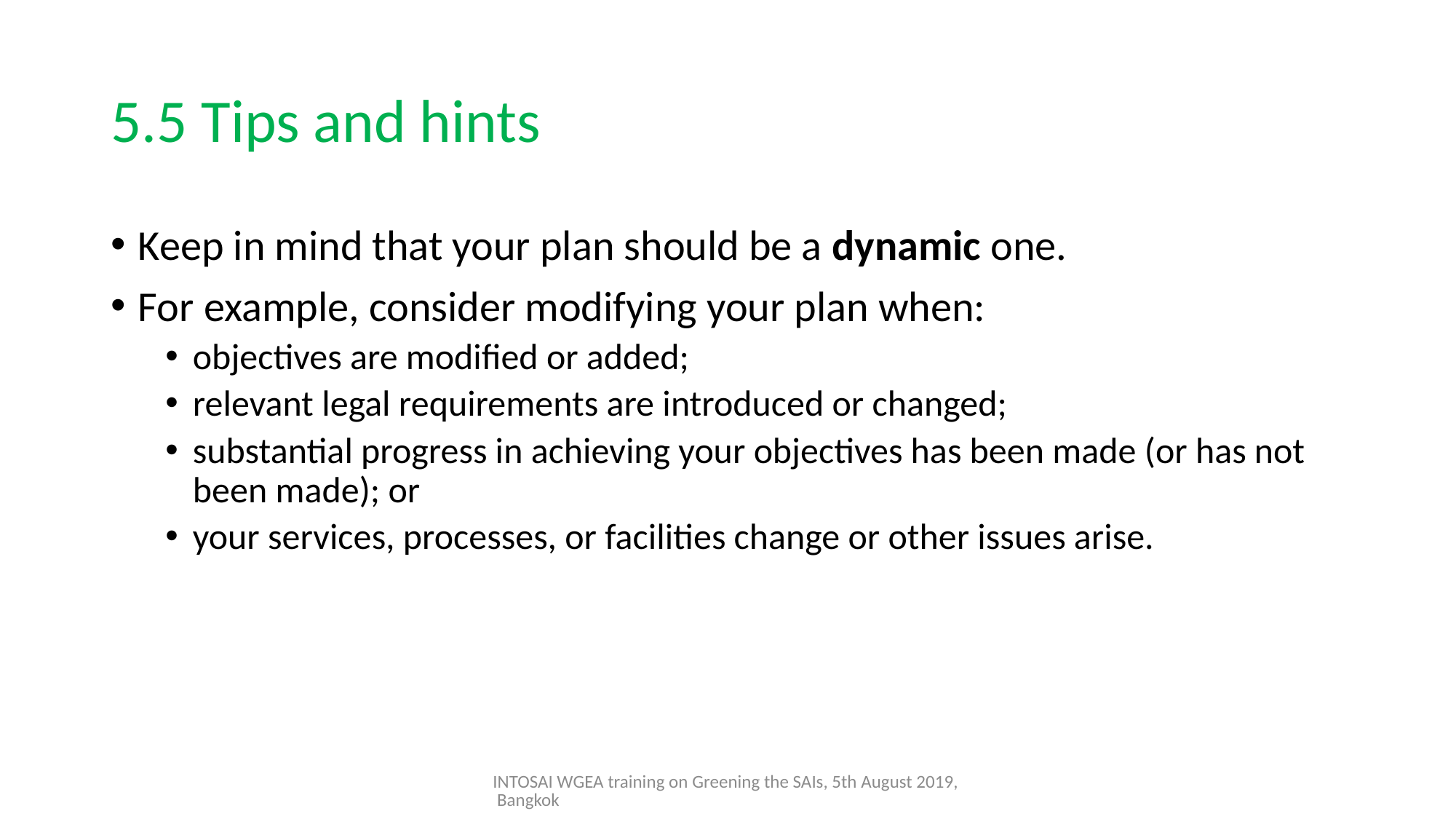

# 5.5 Tips and hints
Keep in mind that your plan should be a dynamic one.
For example, consider modifying your plan when:
objectives are modified or added;
relevant legal requirements are introduced or changed;
substantial progress in achieving your objectives has been made (or has not been made); or
your services, processes, or facilities change or other issues arise.
INTOSAI WGEA training on Greening the SAIs, 5th August 2019, Bangkok